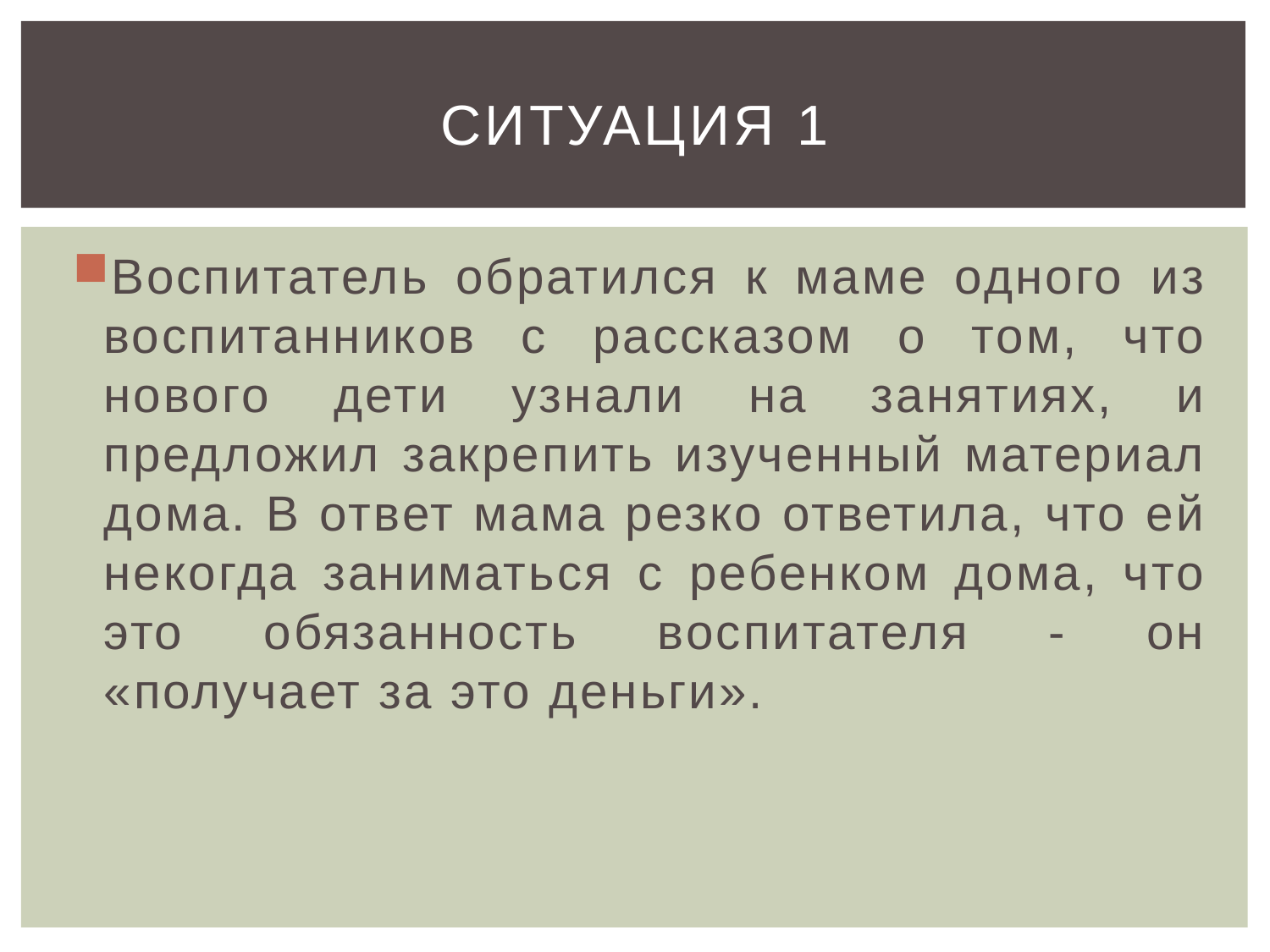

# Ситуация 1
Воспитатель обратился к маме одного из воспитанников с рассказом о том, что нового дети узнали на занятиях, и предложил закрепить изученный материал дома. В ответ мама резко ответила, что ей некогда заниматься с ребенком дома, что это обязанность воспитателя - он «получает за это деньги».